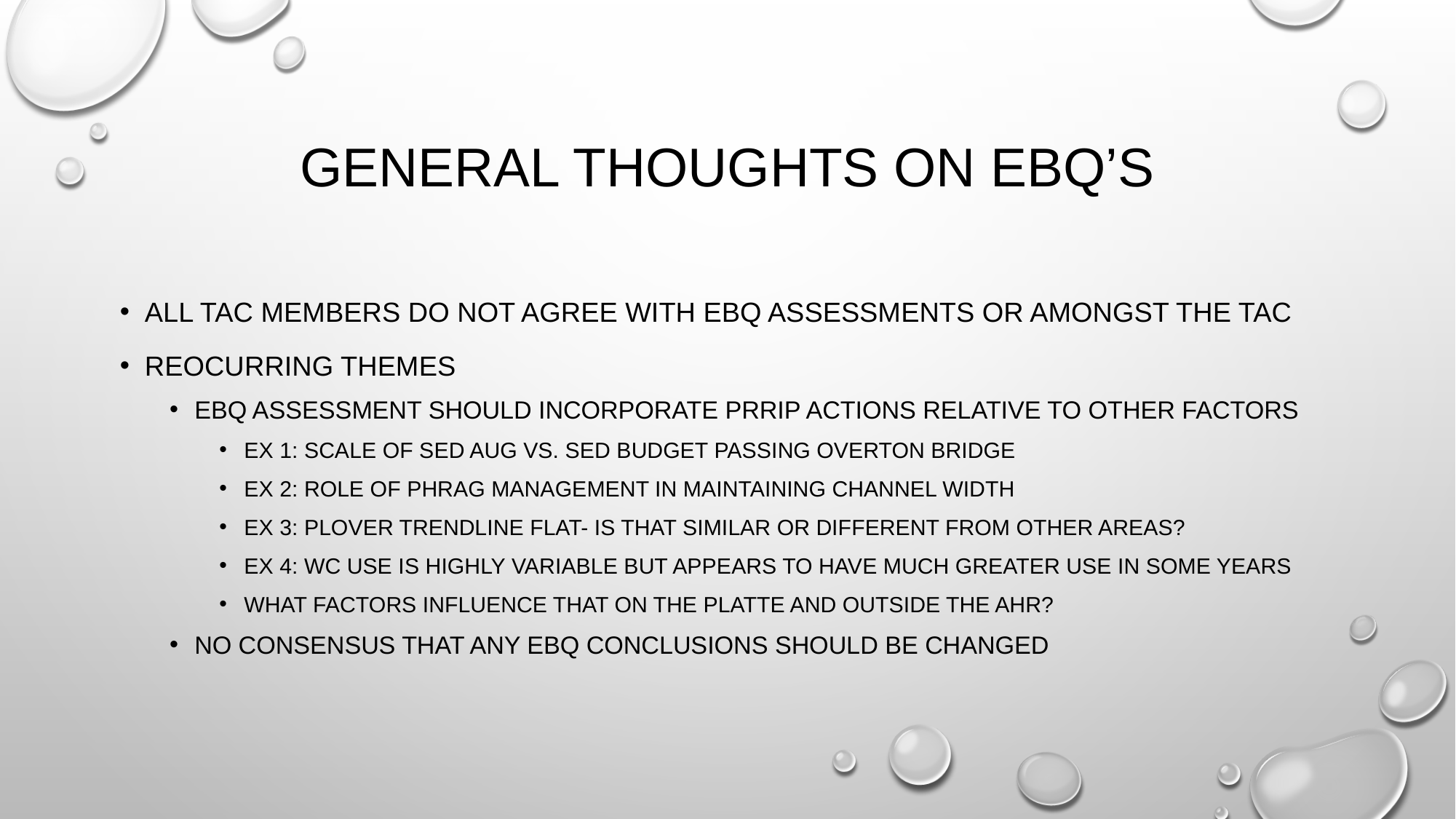

# GENERAL THOUGHTS ON EBQ’S
ALL TAC MEMBERS DO NOT AGREE WITH EBQ ASSESSMENTS OR AMONGST THE TAC
REOCURRING THEMEs
EBQ ASSESSMENT SHOULD INCORPORATE PRRIP ACTIONS RELATIVE TO OTHER FACTORS
EX 1: SCALE OF SED AUG VS. SED BUDGET PASSING OVERTON BRIDGE
Ex 2: role of phrag management in maintaining channel width
Ex 3: plover trendline flat- is that similar or different from other areas?
Ex 4: wc use is highly variable but appears to have much greater use in some years
What factors influence that on the platte and outside the ahr?
No consensus that any ebq conclusions should be changed